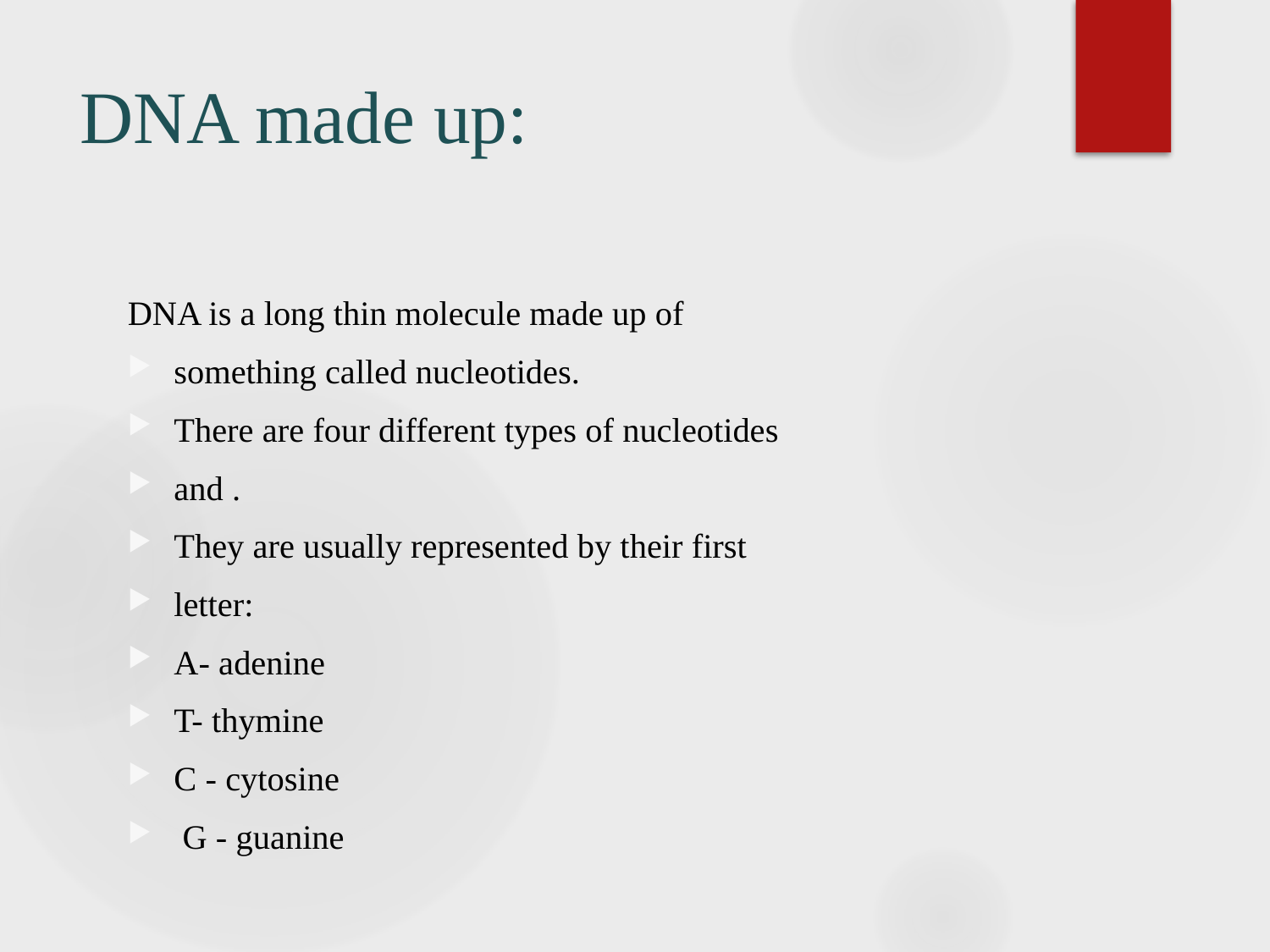

# DNA made up:
DNA is a long thin molecule made up of
something called nucleotides.
There are four different types of nucleotides
and .
They are usually represented by their first
letter:
A- adenine
T- thymine
C - cytosine
 G - guanine